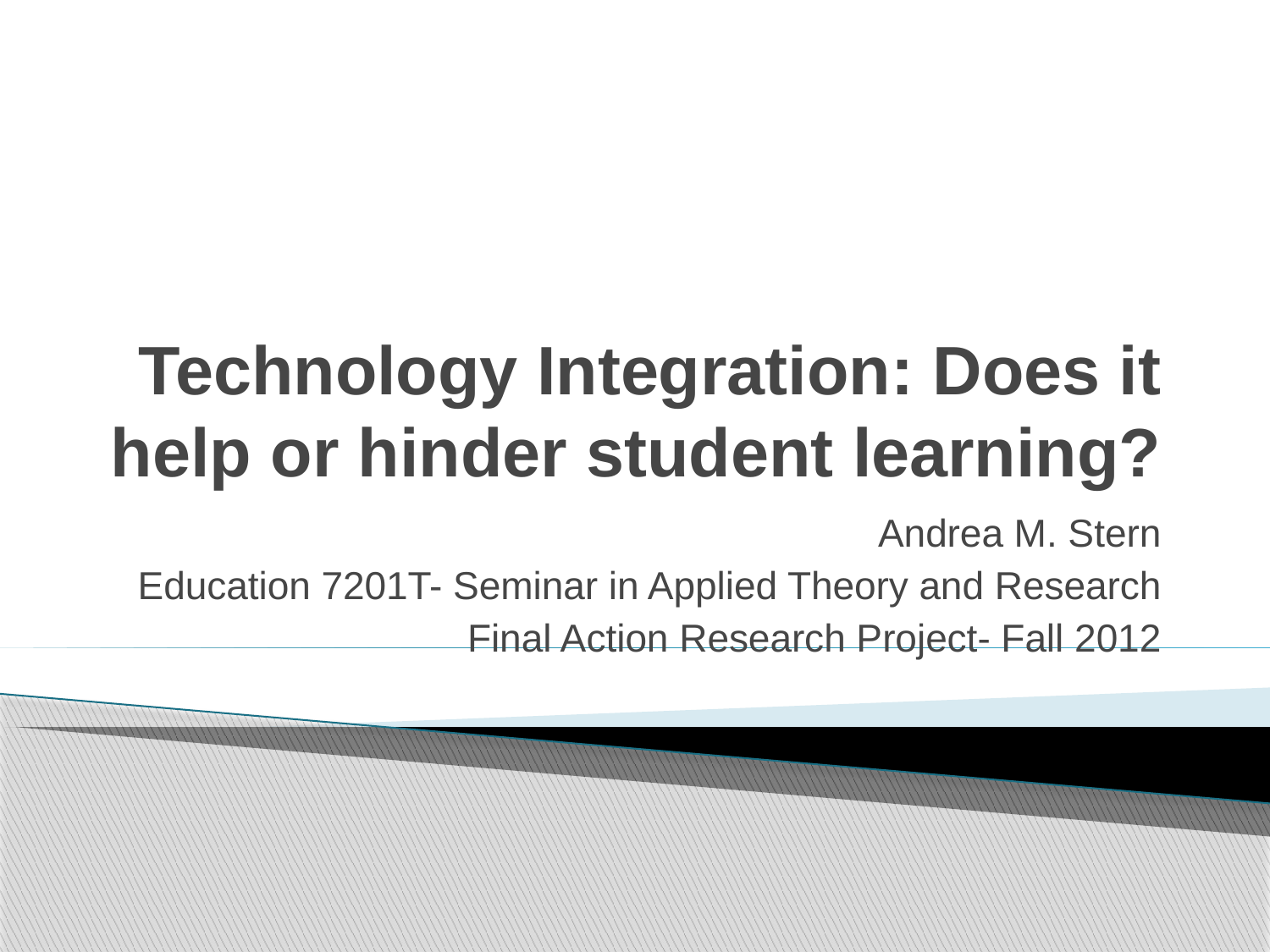

# Technology Integration: Does it help or hinder student learning?
Andrea M. Stern
Education 7201T- Seminar in Applied Theory and Research
Final Action Research Project- Fall 2012